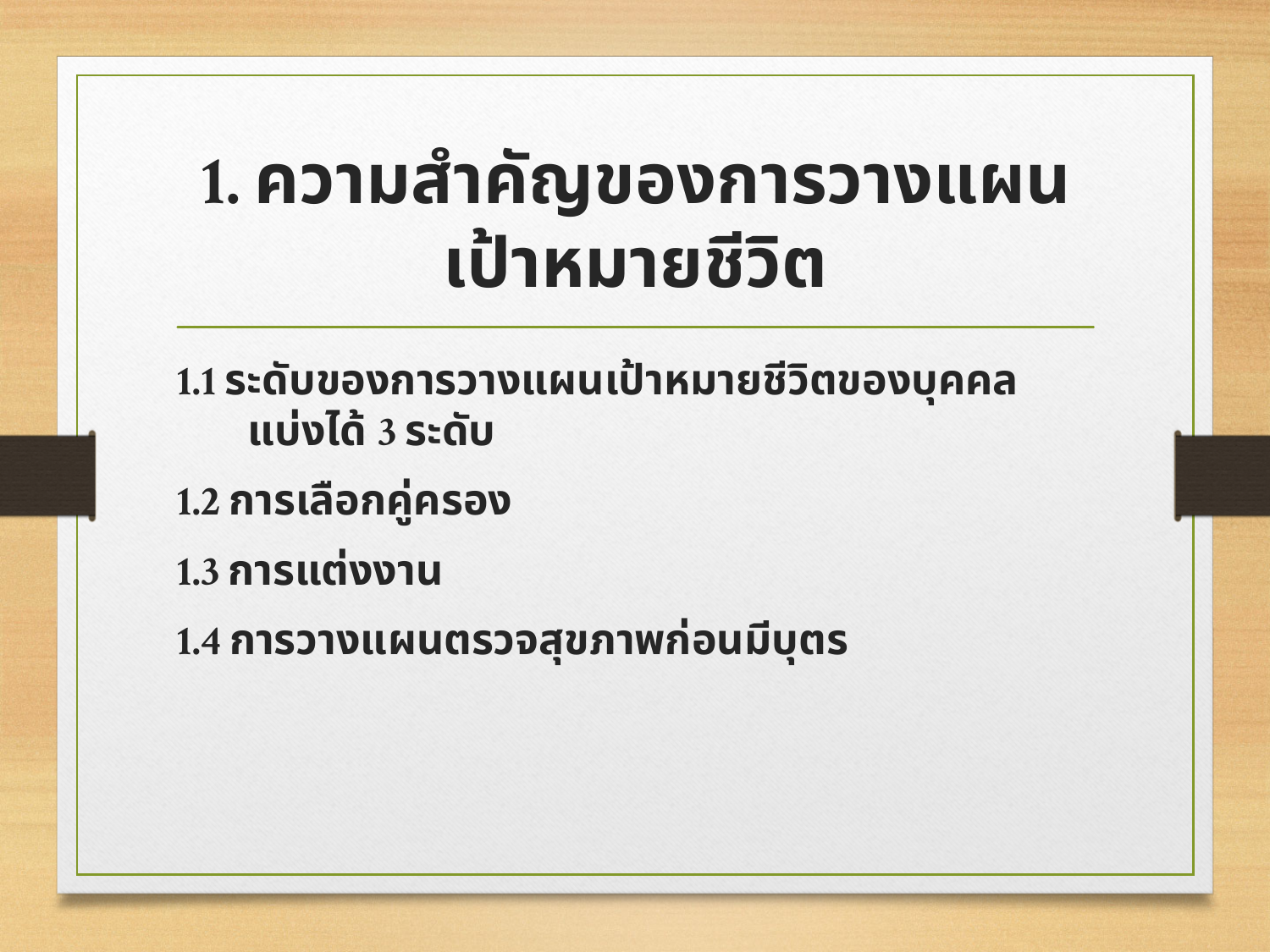

# 1. ความสำคัญของการวางแผนเป้าหมายชีวิต
1.1 ระดับของการวางแผนเป้าหมายชีวิตของบุคคลแบ่งได้ 3 ระดับ
1.2 การเลือกคู่ครอง
1.3 การแต่งงาน
1.4 การวางแผนตรวจสุขภาพก่อนมีบุตร